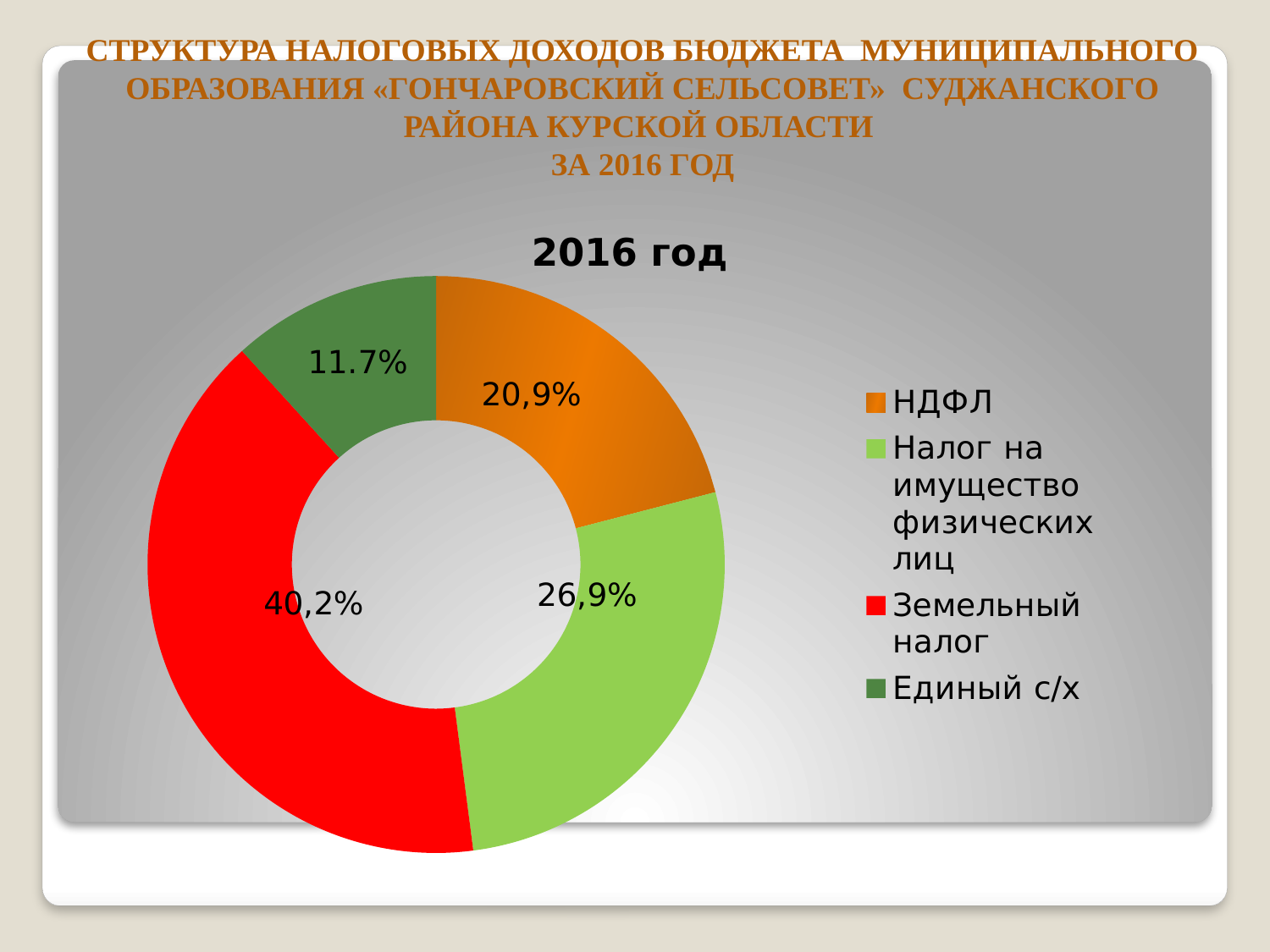

# Структура налоговых доходов бюджета  муниципального образования «Гончаровский сельсовет»  суджанского района курской области за 2016 год

### Chart: 2016 год

| Category | За 2016 год |
|---|---|
| НДФЛ | 0.20900000000000005 |
| Налог на имущество физических лиц | 0.269 |
| Земельный налог | 0.402 |
| Единый с/х | 0.11700000000000002 |